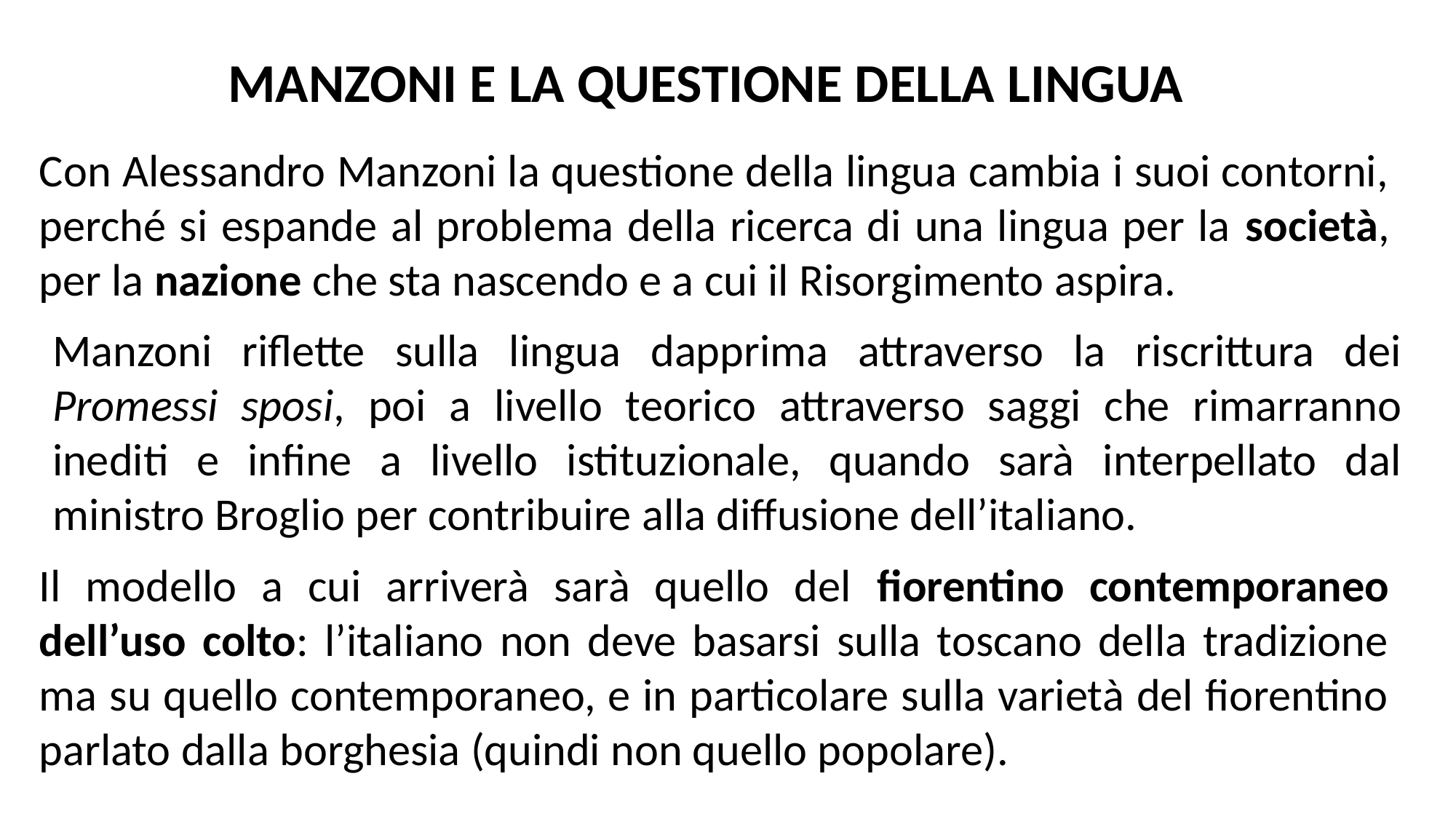

MANZONI E LA QUESTIONE DELLA LINGUA
Con Alessandro Manzoni la questione della lingua cambia i suoi contorni, perché si espande al problema della ricerca di una lingua per la società, per la nazione che sta nascendo e a cui il Risorgimento aspira.
Manzoni riflette sulla lingua dapprima attraverso la riscrittura dei Promessi sposi, poi a livello teorico attraverso saggi che rimarranno inediti e infine a livello istituzionale, quando sarà interpellato dal ministro Broglio per contribuire alla diffusione dell’italiano.
Il modello a cui arriverà sarà quello del fiorentino contemporaneo dell’uso colto: l’italiano non deve basarsi sulla toscano della tradizione ma su quello contemporaneo, e in particolare sulla varietà del fiorentino parlato dalla borghesia (quindi non quello popolare).